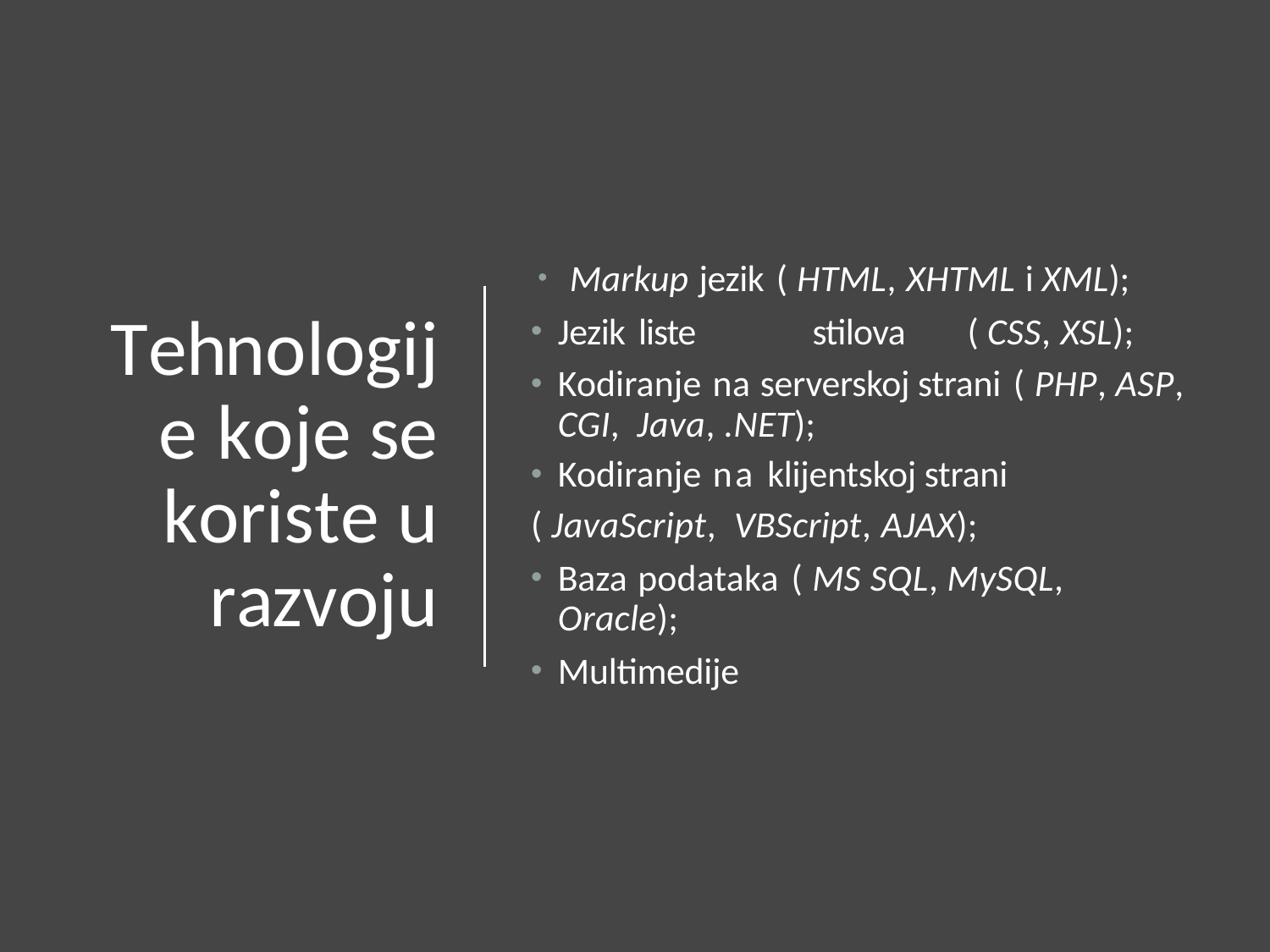

# Tehnologije koje se koriste u razvoju
Markup jezik ( HTML, XHTML i XML);
Jezik liste	stilova	( CSS, XSL);
Kodiranje na serverskoj strani ( PHP, ASP, CGI,  Java, .NET);
Kodiranje na klijentskoj strani
( JavaScript,  VBScript, AJAX);
Baza podataka ( MS SQL, MySQL, Oracle);
Multimedije